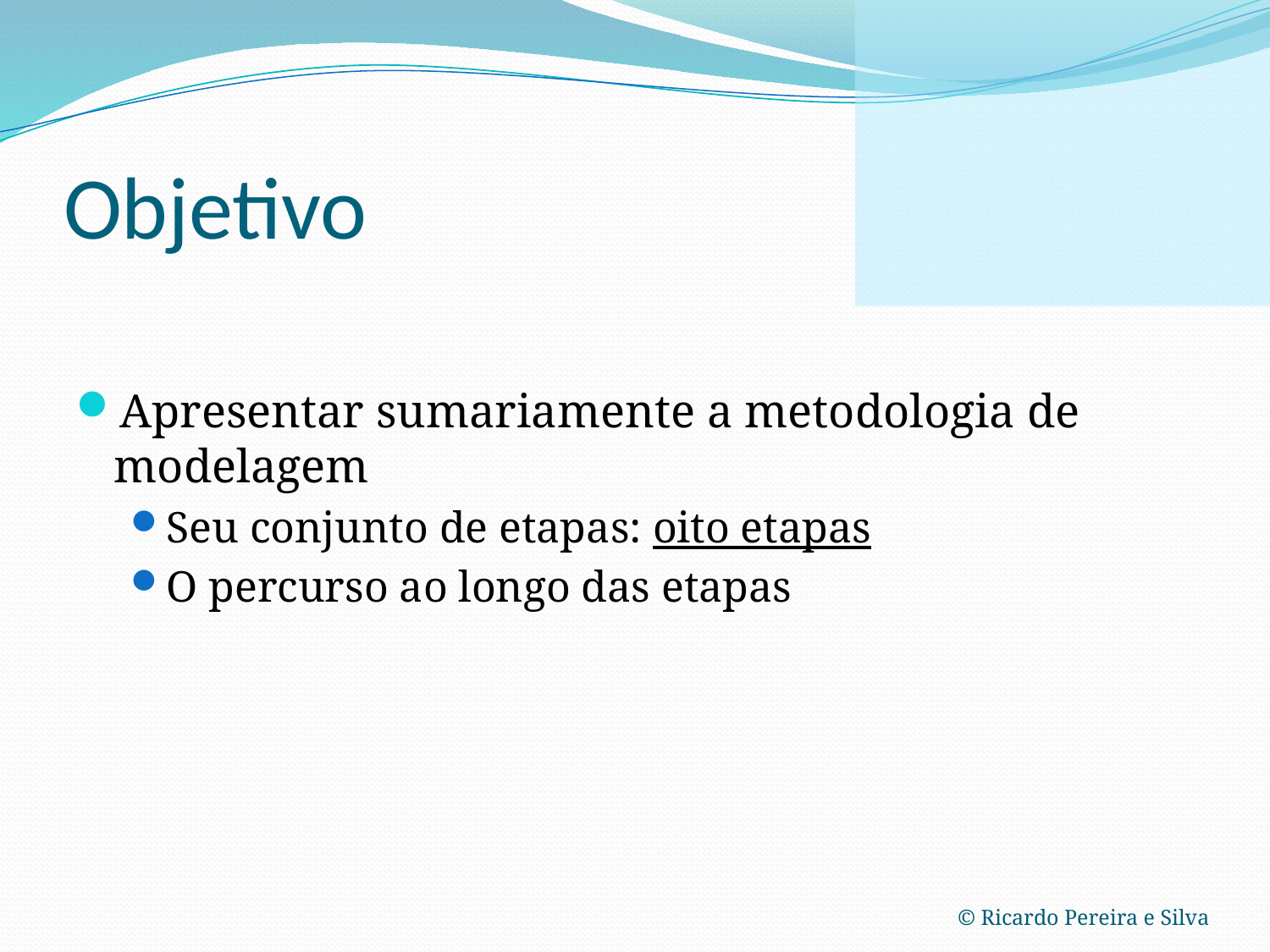

# Objetivo
Apresentar sumariamente a metodologia de modelagem
Seu conjunto de etapas: oito etapas
O percurso ao longo das etapas
© Ricardo Pereira e Silva